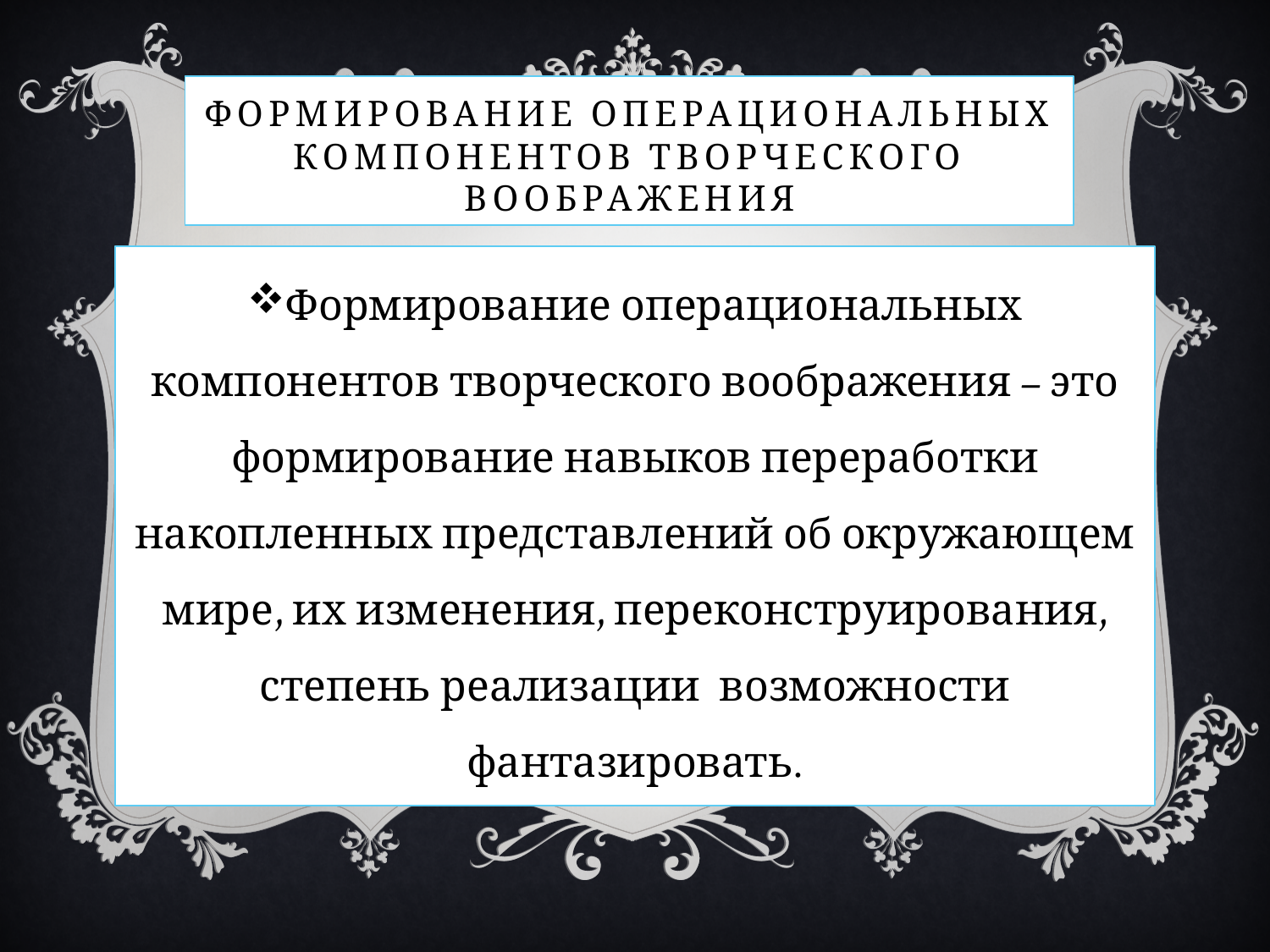

# Формирование операциональных компонентов творческого воображения
Формирование операциональных компонентов творческого воображения – это формирование навыков переработки накопленных представлений об окружающем мире, их изменения, переконструирования, степень реализации  возможности фантазировать.